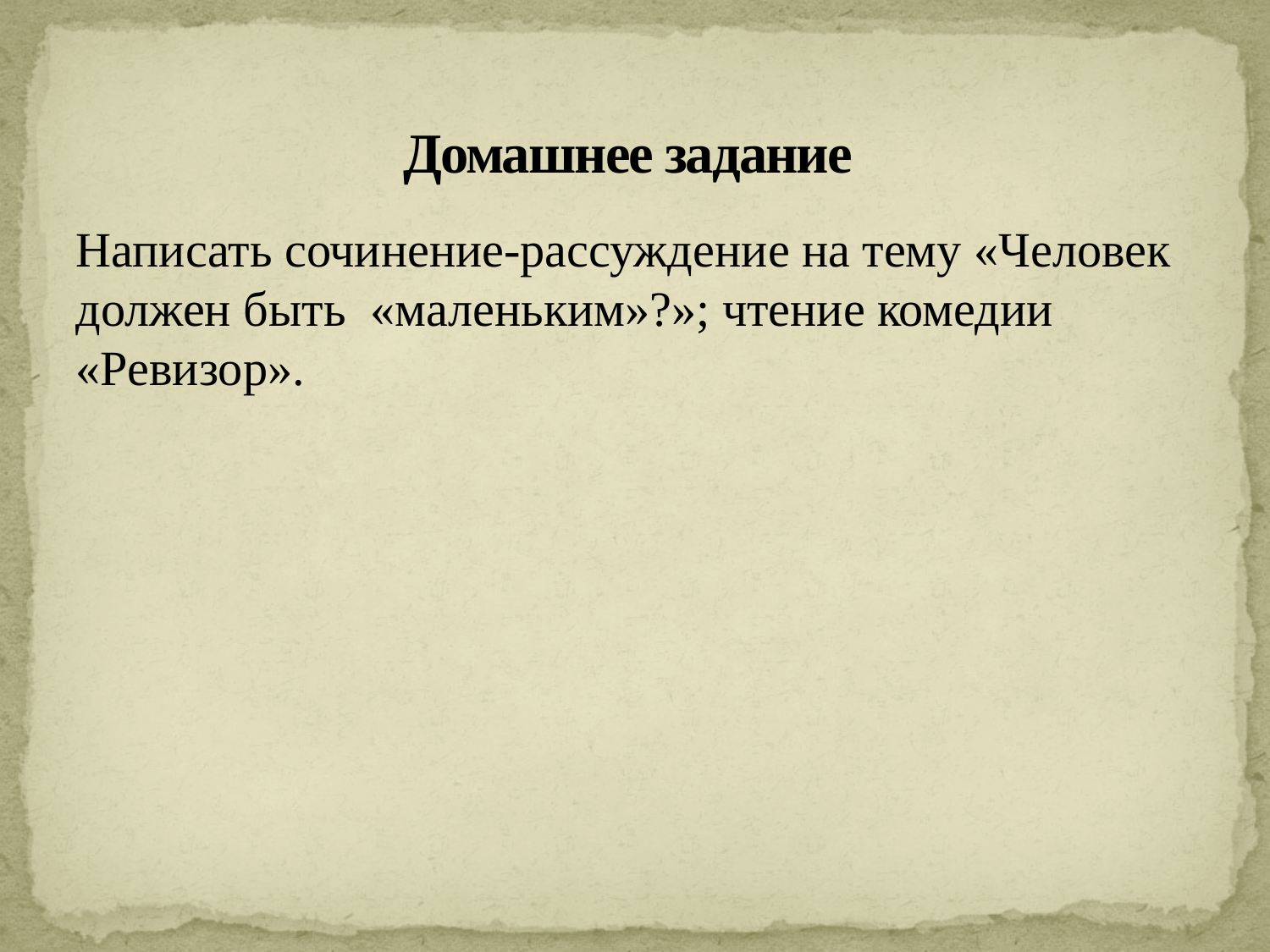

# Домашнее задание
Написать сочинение-рассуждение на тему «Человек  должен быть  «маленьким»?»; чтение комедии «Ревизор».